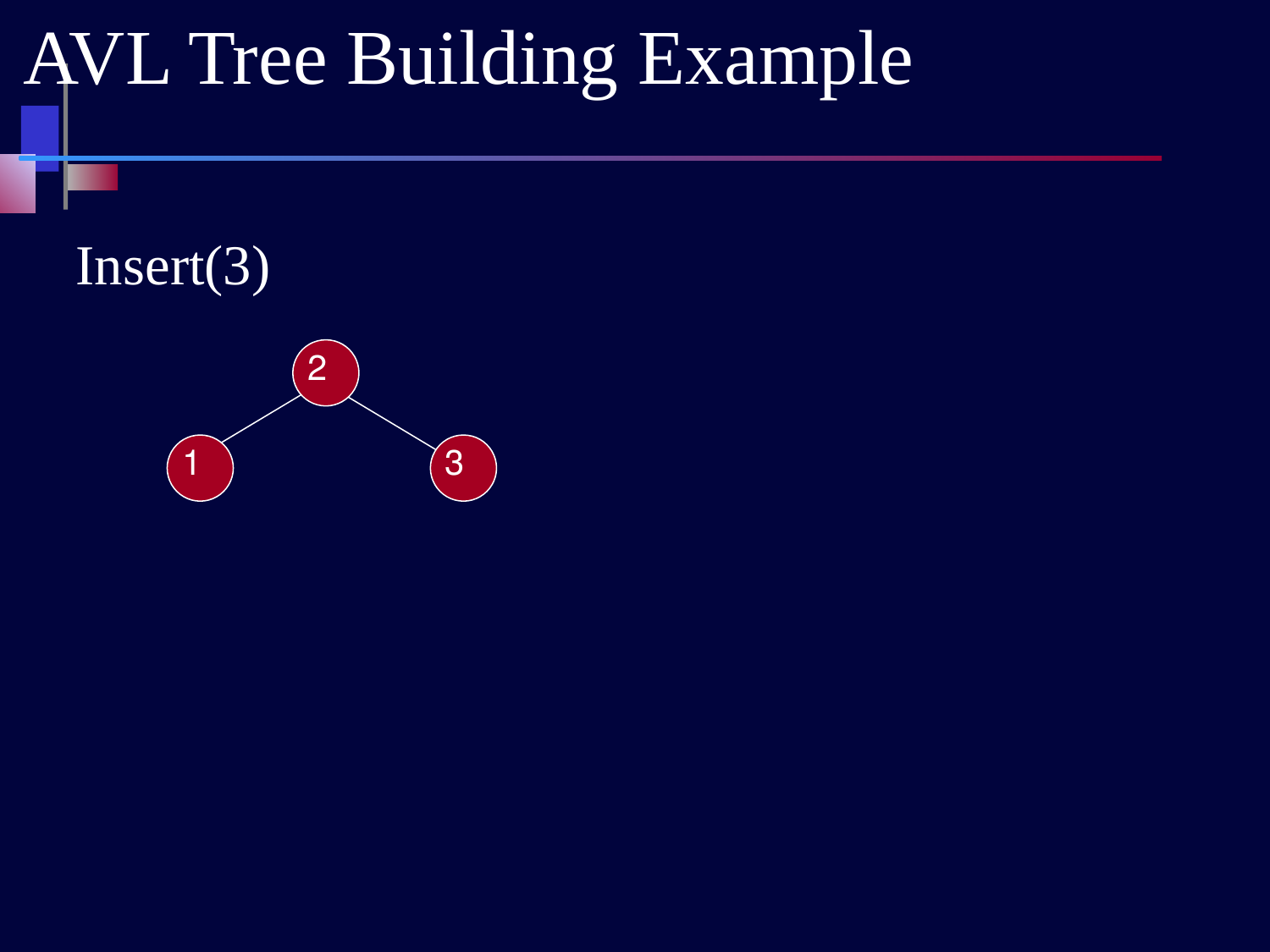

# AVL Tree Building Example
Insert(3)
2

1

3